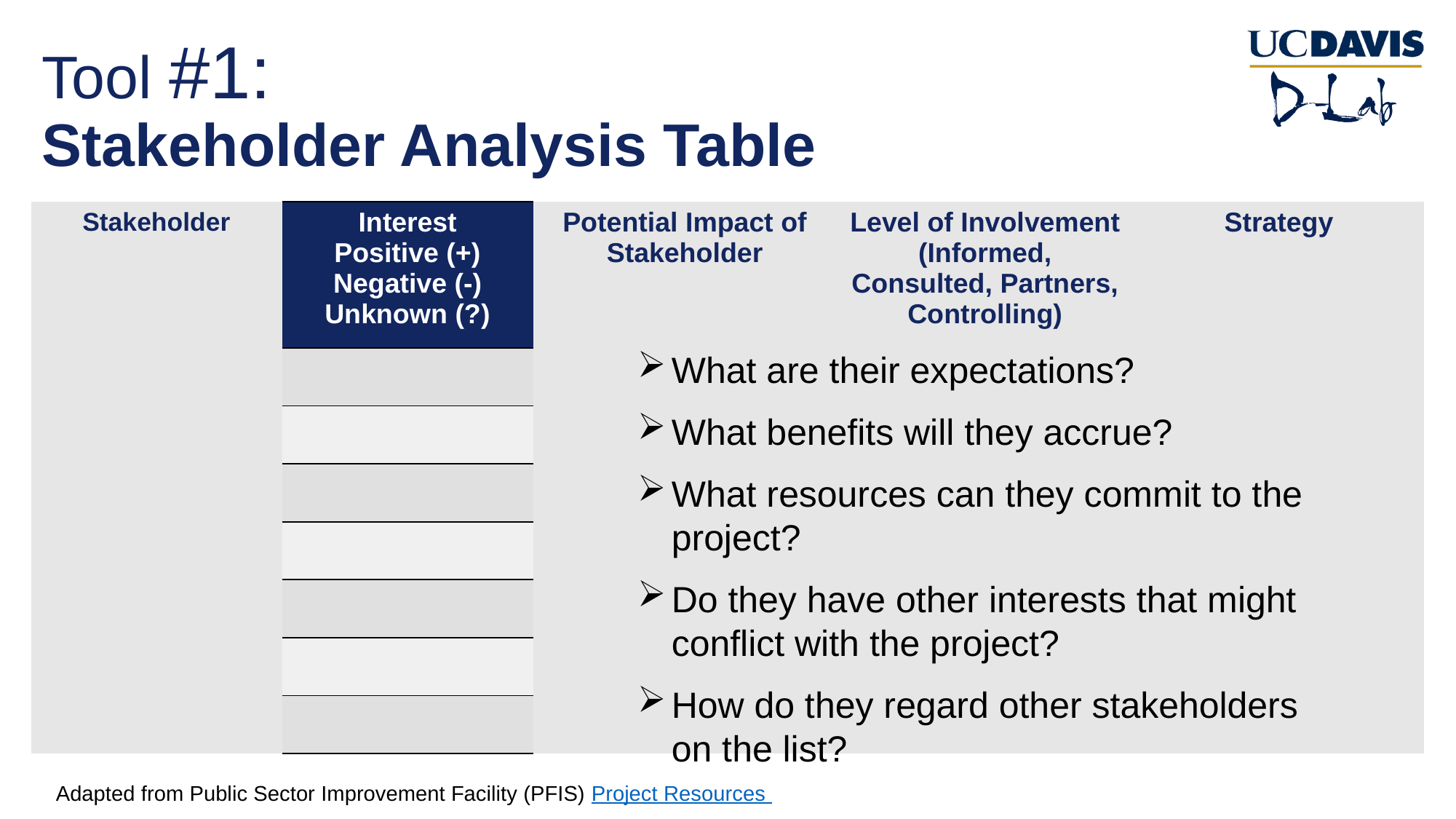

# Tool #1: Stakeholder Analysis Table
| Stakeholder | Interest Positive (+) Negative (-) Unknown (?) | Potential Impact of Stakeholder | Level of Involvement (Informed, Consulted, Partners, Controlling) | Strategy |
| --- | --- | --- | --- | --- |
|  |  |  |  |  |
|  |  |  |  |  |
|  |  |  |  |  |
|  |  |  |  |  |
|  |  |  |  |  |
|  |  |  |  |  |
|  |  |  |  |  |
What are their expectations?
What benefits will they accrue?
What resources can they commit to the project?
Do they have other interests that might conflict with the project?
How do they regard other stakeholders on the list?

Adapted from Public Sector Improvement Facility (PFIS) Project Resources